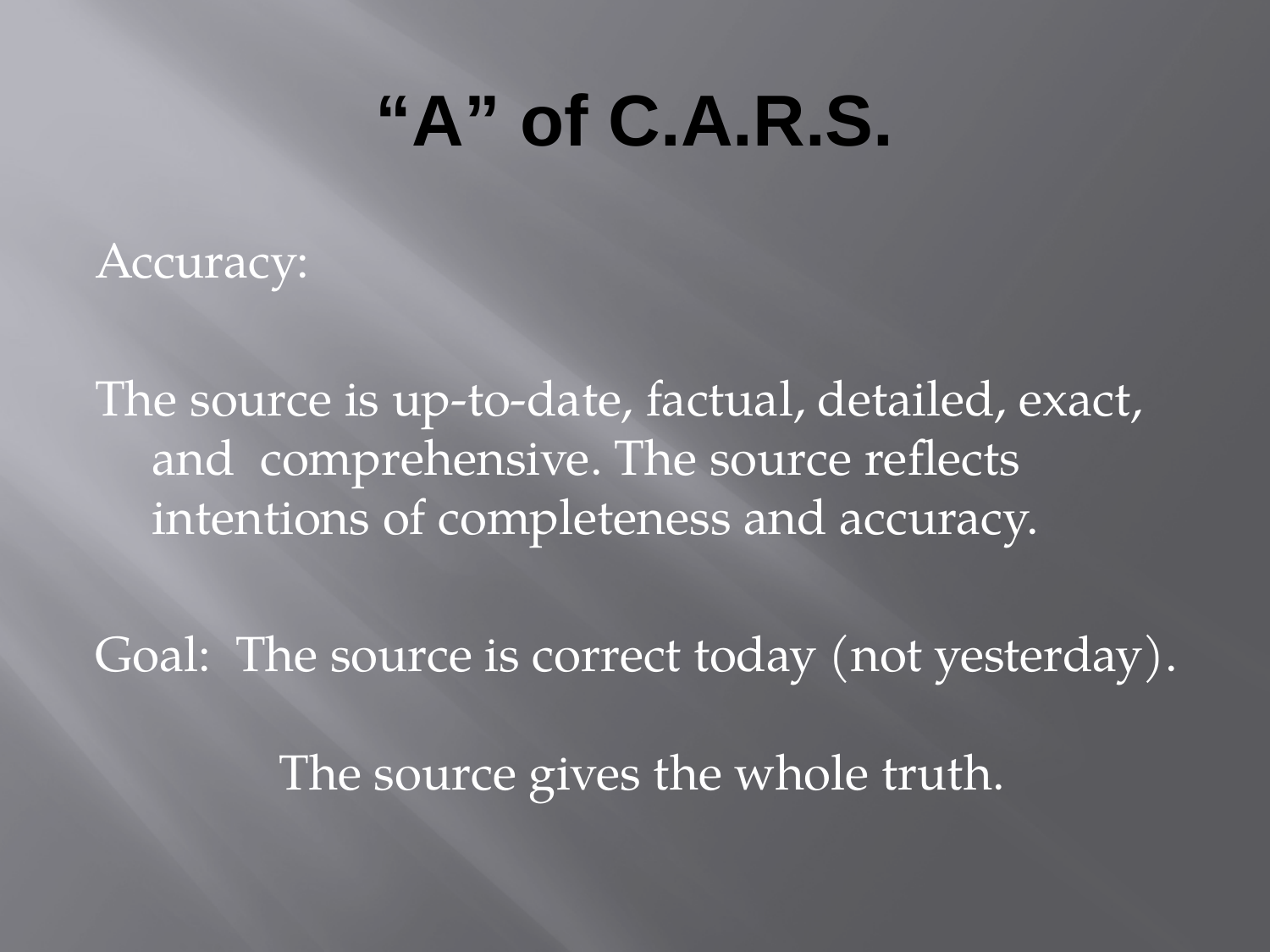

# “A” of C.A.R.S.
Accuracy:

The source is up-to-date, factual, detailed, exact, and  comprehensive. The source reflects intentions of completeness and accuracy.

Goal:  The source is correct today (not yesterday).
	The source gives the whole truth.